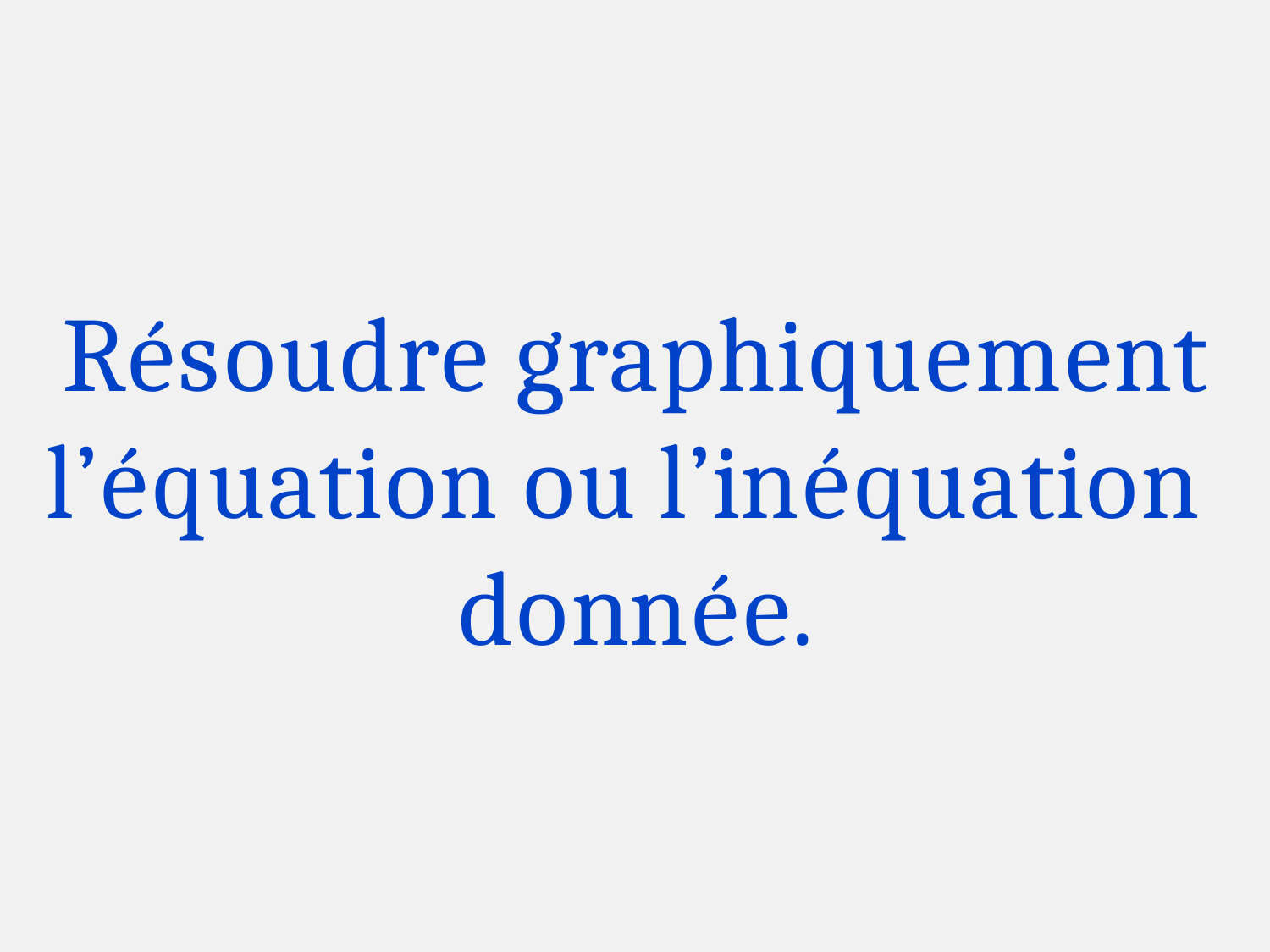

# Résoudre graphiquement l’équation ou l’inéquation donnée.